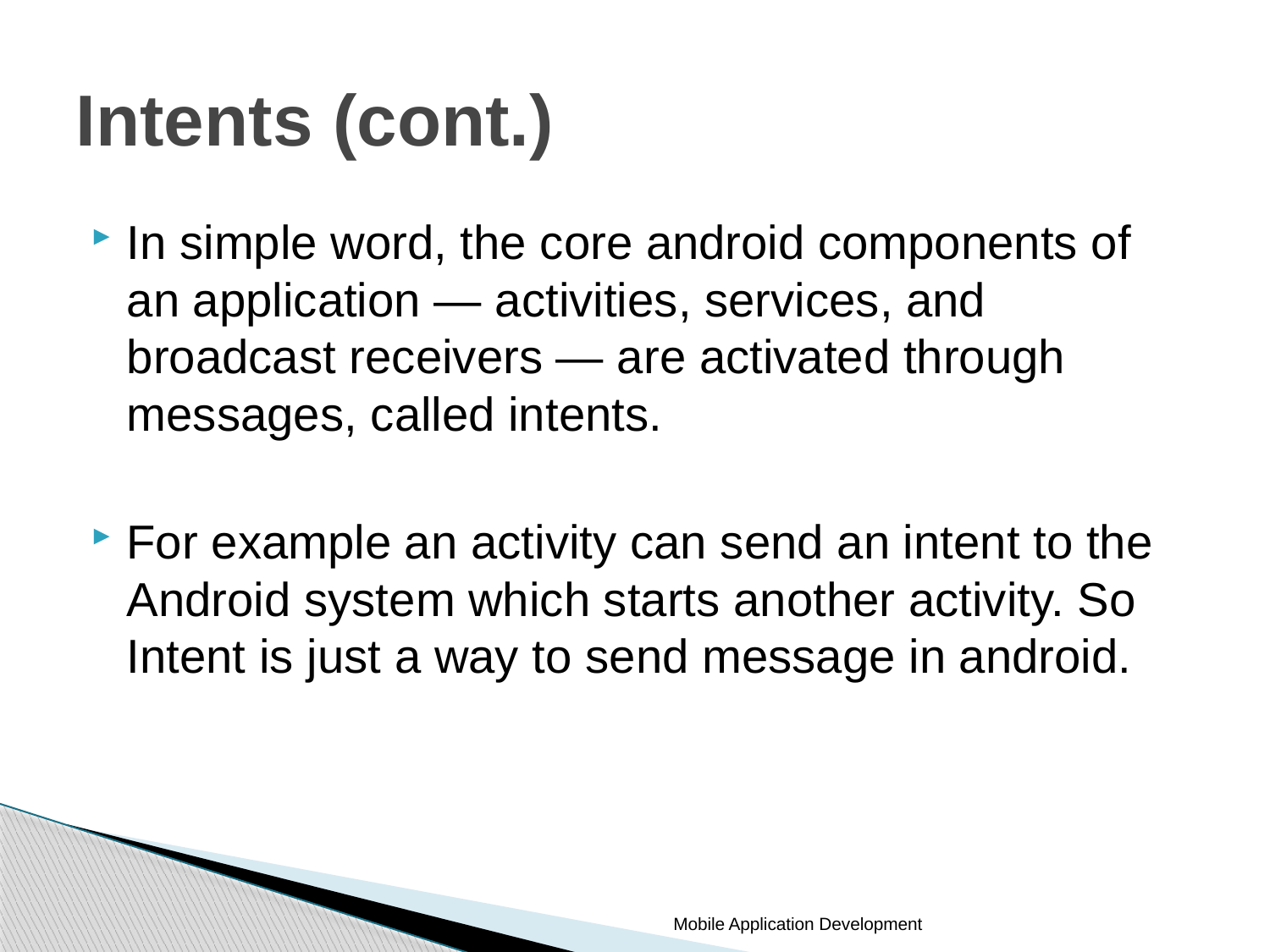

# Intents (cont.)
In simple word, the core android components of an application — activities, services, and broadcast receivers — are activated through messages, called intents.

For example an activity can send an intent to the Android system which starts another activity. So Intent is just a way to send message in android.
Mobile Application Development